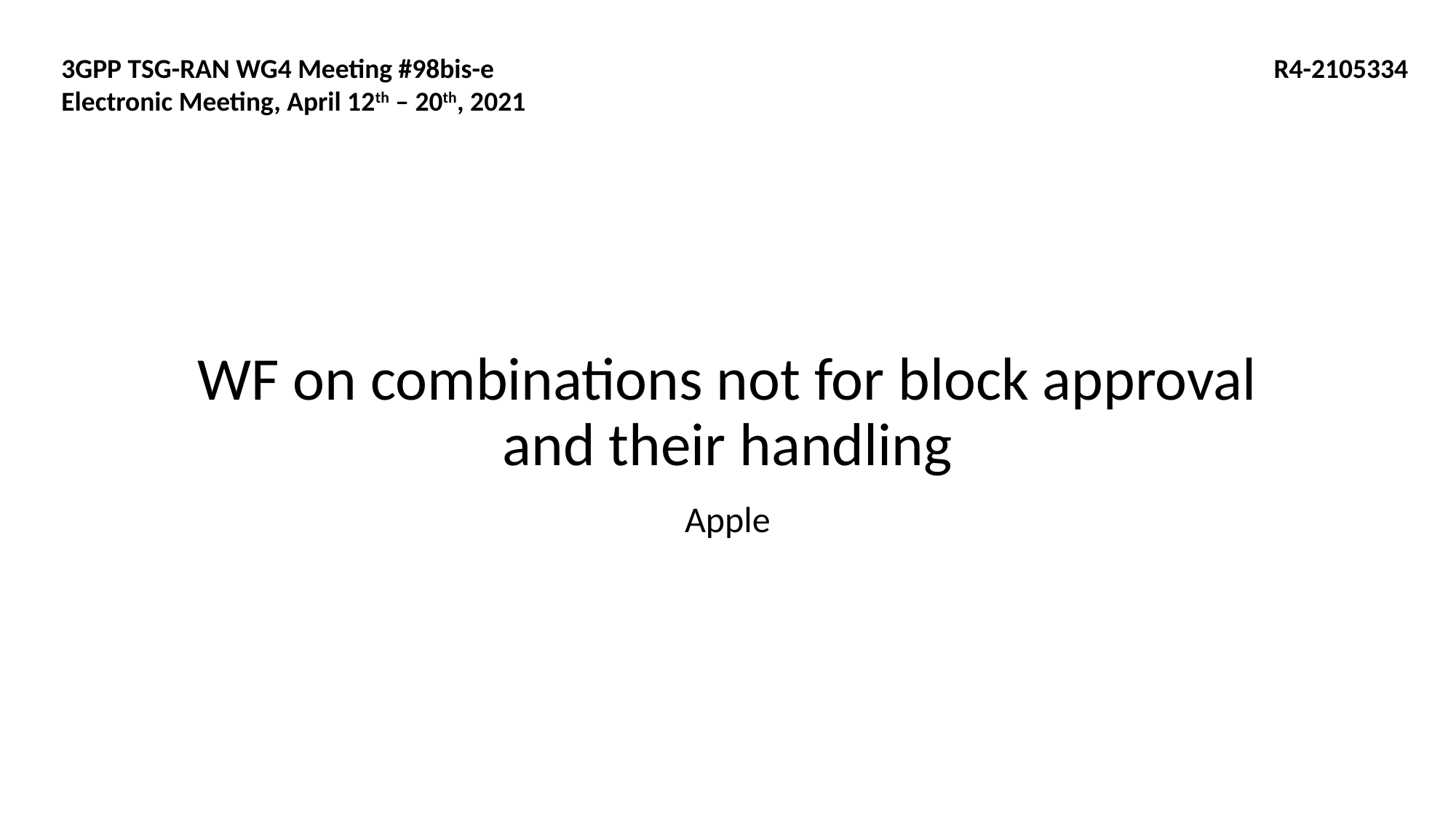

3GPP TSG-RAN WG4 Meeting #98bis-e
Electronic Meeting, April 12th – 20th, 2021
R4-2105334
# WF on combinations not for block approval and their handling
Apple